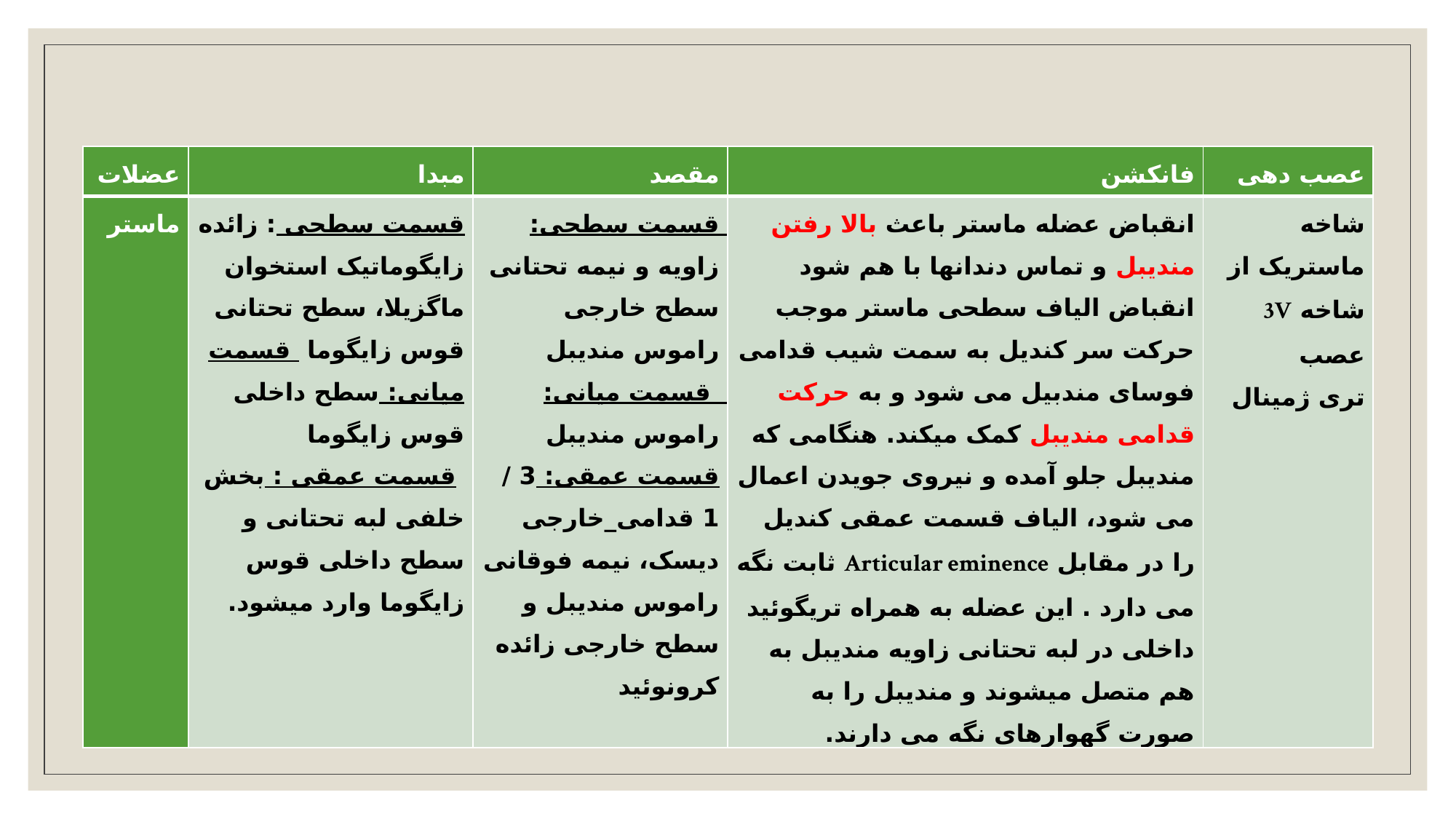

| عضلات | مبدا | مقصد | فانکشن | عصب دهی |
| --- | --- | --- | --- | --- |
| ماستر | قسمت سطحی : زائده زایگوماتیک استخوان ماگزیلا، سطح تحتانی قوس زایگوما قسمت میانی: سطح داخلی قوس زایگوما قسمت عمقی : بخش خلفی لبه تحتانی و سطح داخلی قوس زایگوما وارد میشود. | قسمت سطحی: زاویه و نیمه تحتانی سطح خارجی راموس مندیبل قسمت میانی: راموس مندیبل قسمت عمقی: 3 / 1 قدامی\_خارجی دیسک، نیمه فوقانی راموس مندیبل و سطح خارجی زائده کرونوئید | انقباض عضله ماستر باعث بالا رفتن مندیبل و تماس دندانها با هم شود انقباض الیاف سطحی ماستر موجب حرکت سر کندیل به سمت شیب قدامی فوسای مندبیل می شود و به حرکت قدامی مندیبل کمک میکند. هنگامی که مندیبل جلو آمده و نیروی جویدن اعمال می شود، الیاف قسمت عمقی کندیل را در مقابل Articular eminence ثابت نگه می دارد . این عضله به همراه تریگوئید داخلی در لبه تحتانی زاویه مندیبل به هم متصل میشوند و مندیبل را به صورت گهوارهای نگه می دارند. | شاخه ماستریک از شاخه 3V عصب تری ژمینال |